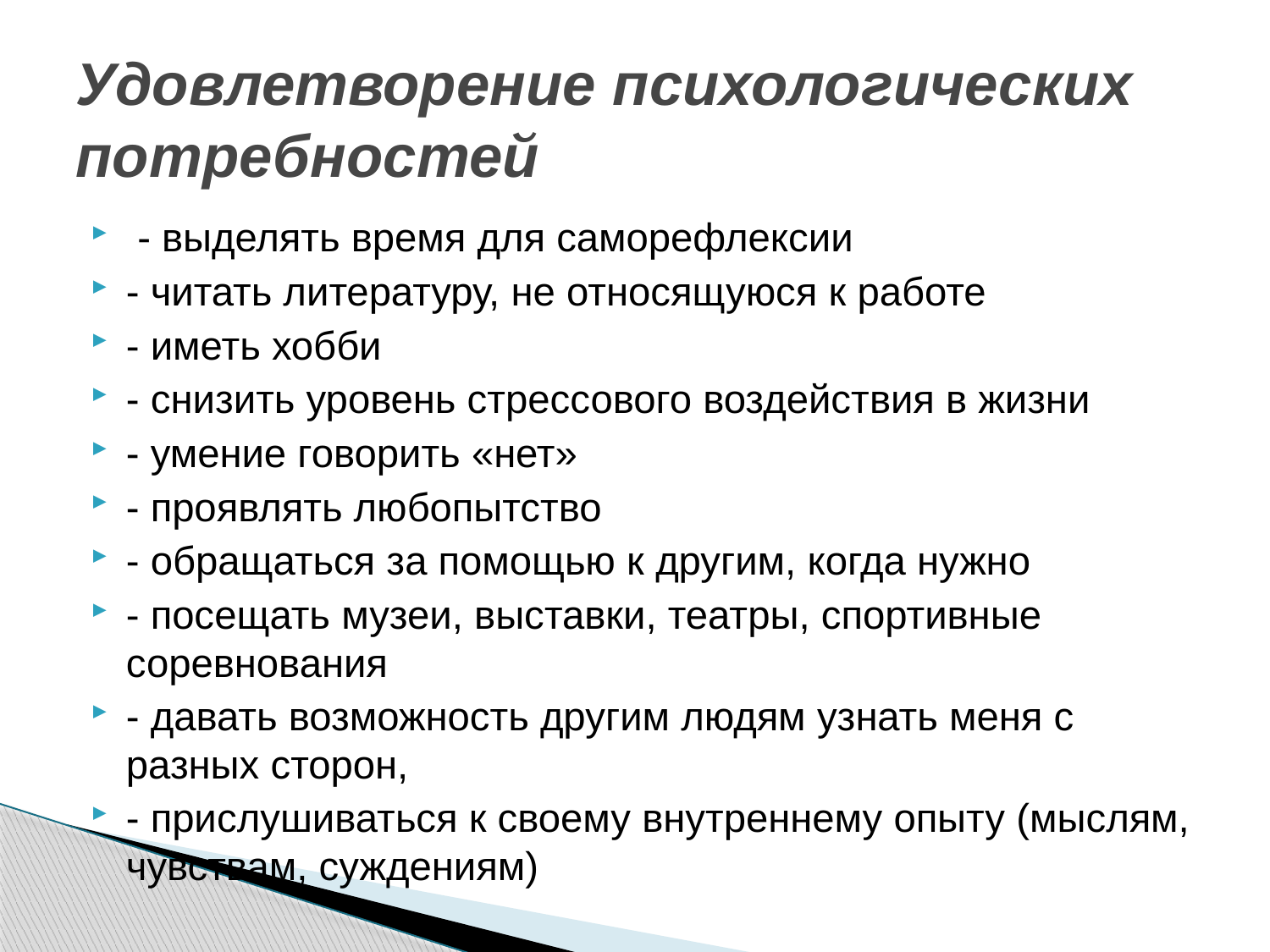

# Удовлетворение психологических потребностей
 - выделять время для саморефлексии
- читать литературу, не относящуюся к работе
- иметь хобби
- снизить уровень стрессового воздействия в жизни
- умение говорить «нет»
- проявлять любопытство
- обращаться за помощью к другим, когда нужно
- посещать музеи, выставки, театры, спортивные соревнования
- давать возможность другим людям узнать меня с разных сторон,
- прислушиваться к своему внутреннему опыту (мыслям, чувствам, суждениям)